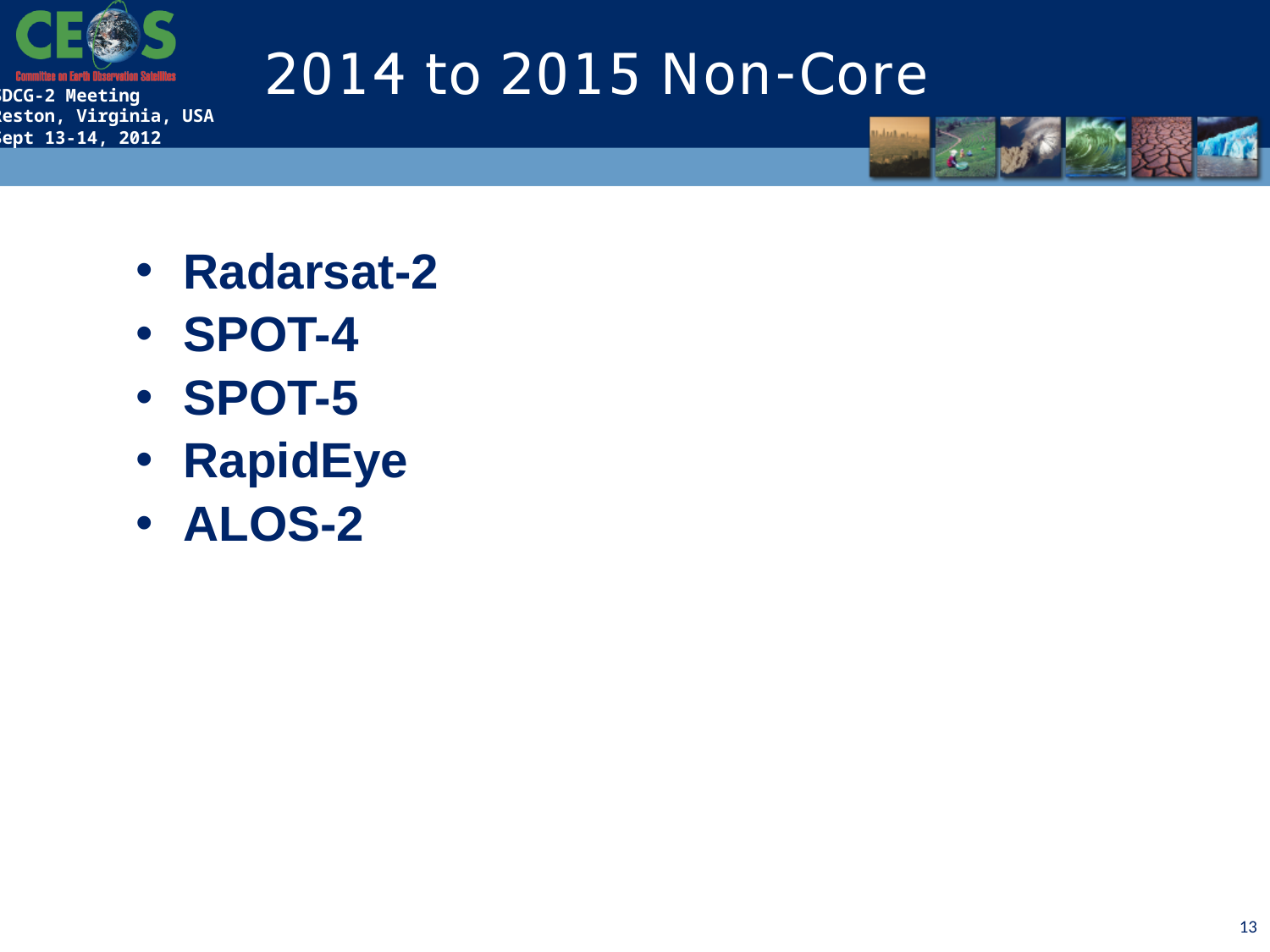

2014 to 2015 Non-Core
Radarsat-2
SPOT-4
SPOT-5
RapidEye
ALOS-2

13